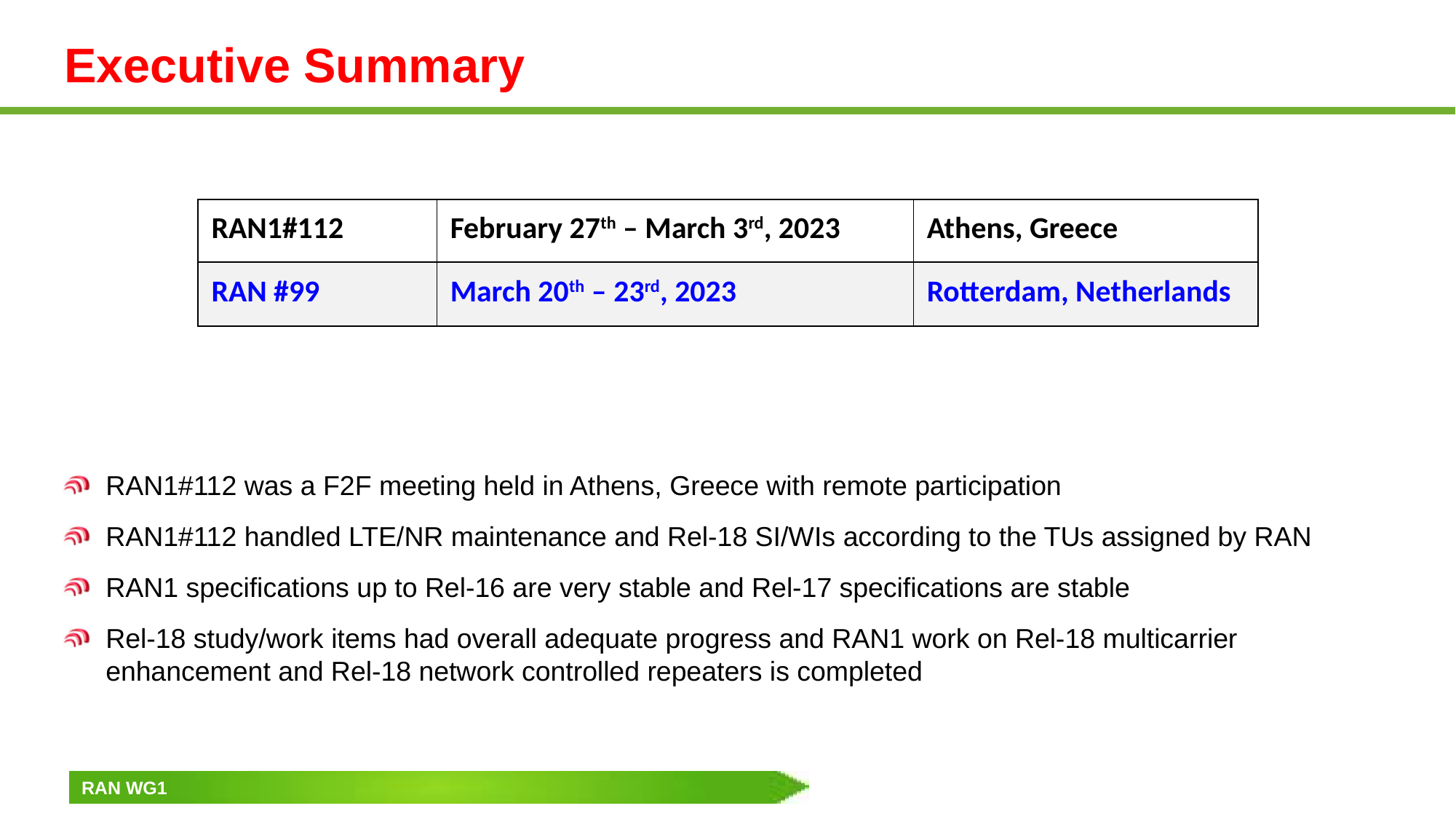

# Executive Summary
| RAN1#112 | February 27th – March 3rd, 2023 | Athens, Greece |
| --- | --- | --- |
| RAN #99 | March 20th – 23rd, 2023 | Rotterdam, Netherlands |
RAN1#112 was a F2F meeting held in Athens, Greece with remote participation
RAN1#112 handled LTE/NR maintenance and Rel-18 SI/WIs according to the TUs assigned by RAN
RAN1 specifications up to Rel-16 are very stable and Rel-17 specifications are stable
Rel-18 study/work items had overall adequate progress and RAN1 work on Rel-18 multicarrier enhancement and Rel-18 network controlled repeaters is completed